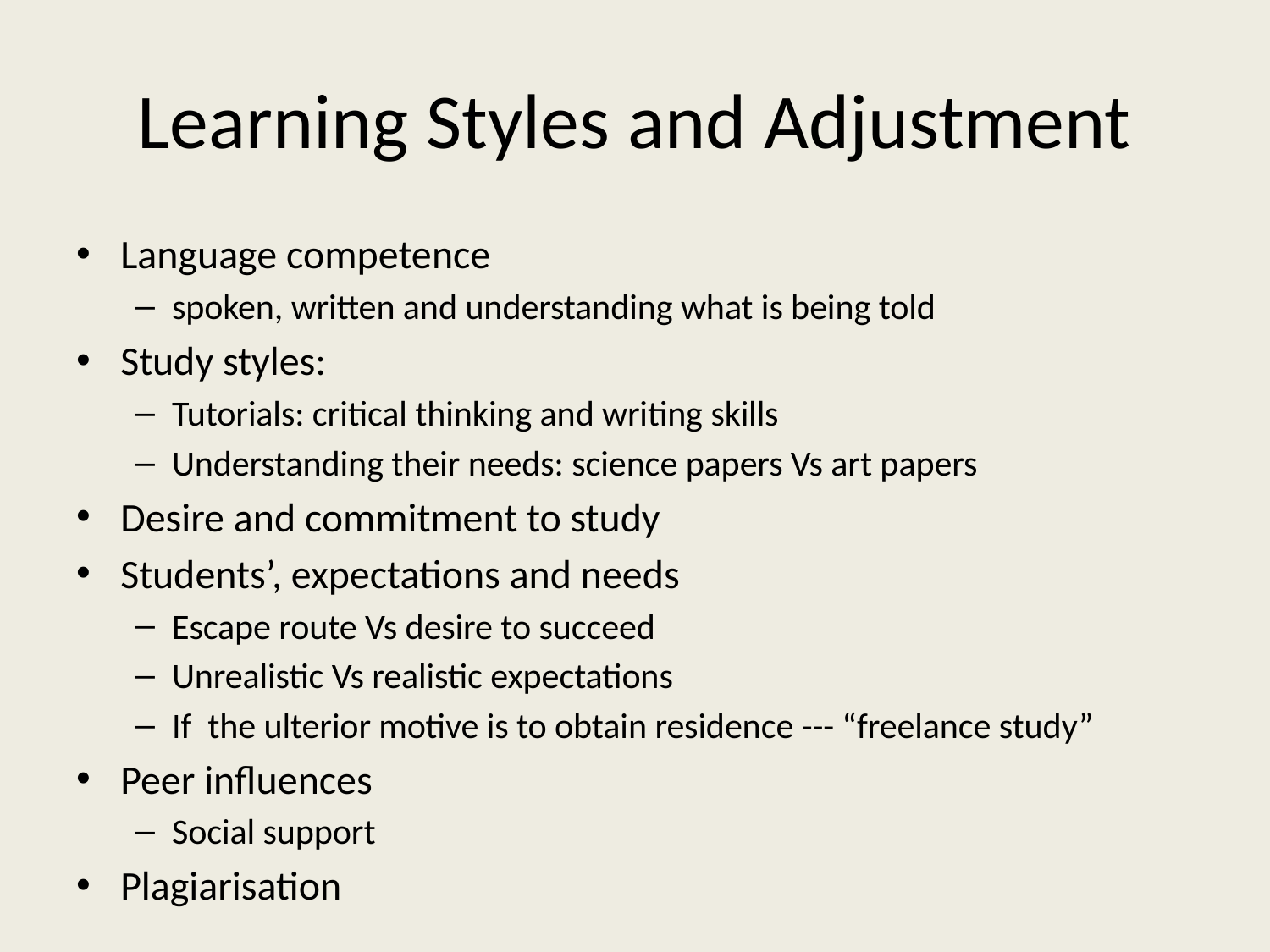

# Learning Styles and Adjustment
Language competence
spoken, written and understanding what is being told
Study styles:
Tutorials: critical thinking and writing skills
Understanding their needs: science papers Vs art papers
Desire and commitment to study
Students’, expectations and needs
Escape route Vs desire to succeed
Unrealistic Vs realistic expectations
If  the ulterior motive is to obtain residence --- “freelance study”
Peer influences
Social support
Plagiarisation